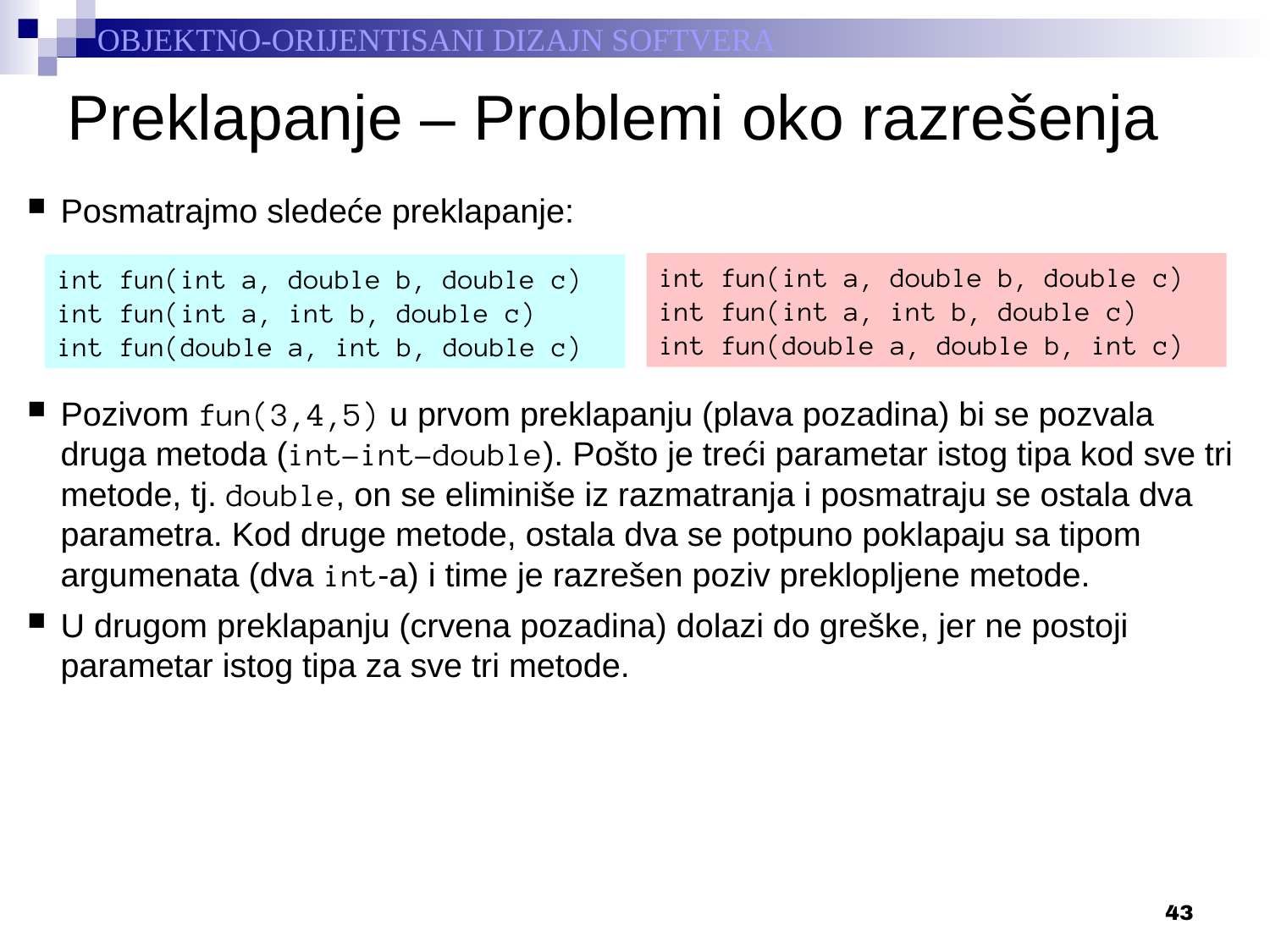

# Preklapanje – Problemi oko razrešenja
Posmatrajmo sledeće preklapanje:

Pozivom fun(3,4,5) u prvom preklapanju (plava pozadina) bi se pozvala druga metoda (int-int-double). Pošto je treći parametar istog tipa kod sve tri metode, tj. double, on se eliminiše iz razmatranja i posmatraju se ostala dva parametra. Kod druge metode, ostala dva se potpuno poklapaju sa tipom argumenata (dva int-a) i time je razrešen poziv preklopljene metode.
U drugom preklapanju (crvena pozadina) dolazi do greške, jer ne postoji parametar istog tipa za sve tri metode.
int fun(int a, double b, double c)
int fun(int a, int b, double c)
int fun(double a, double b, int c)
int fun(int a, double b, double c)
int fun(int a, int b, double c)
int fun(double a, int b, double c)
43